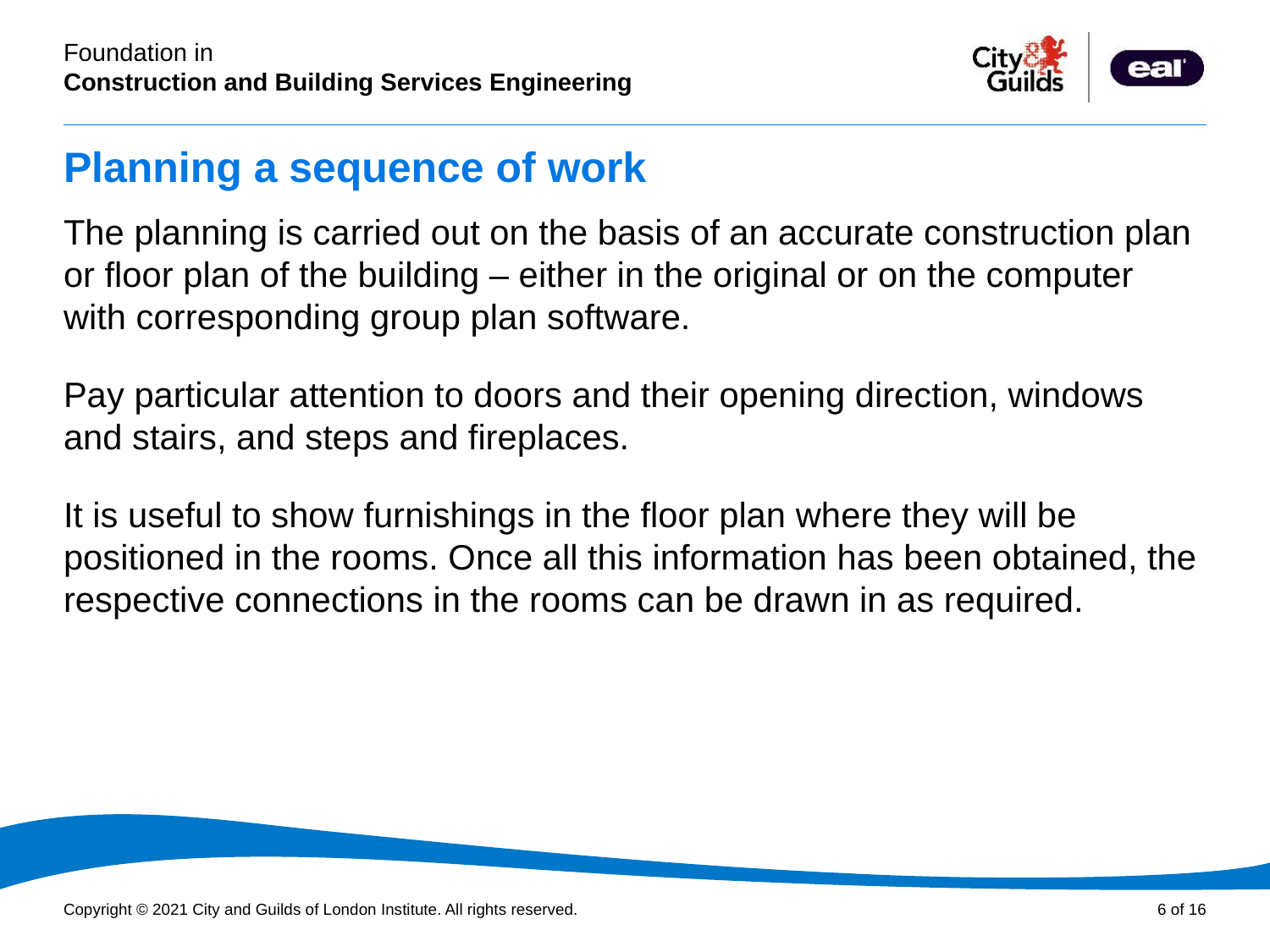

# Planning a sequence of work
The planning is carried out on the basis of an accurate construction plan or floor plan of the building – either in the original or on the computer with corresponding group plan software.
Pay particular attention to doors and their opening direction, windows and stairs, and steps and fireplaces.
It is useful to show furnishings in the floor plan where they will be positioned in the rooms. Once all this information has been obtained, the respective connections in the rooms can be drawn in as required.